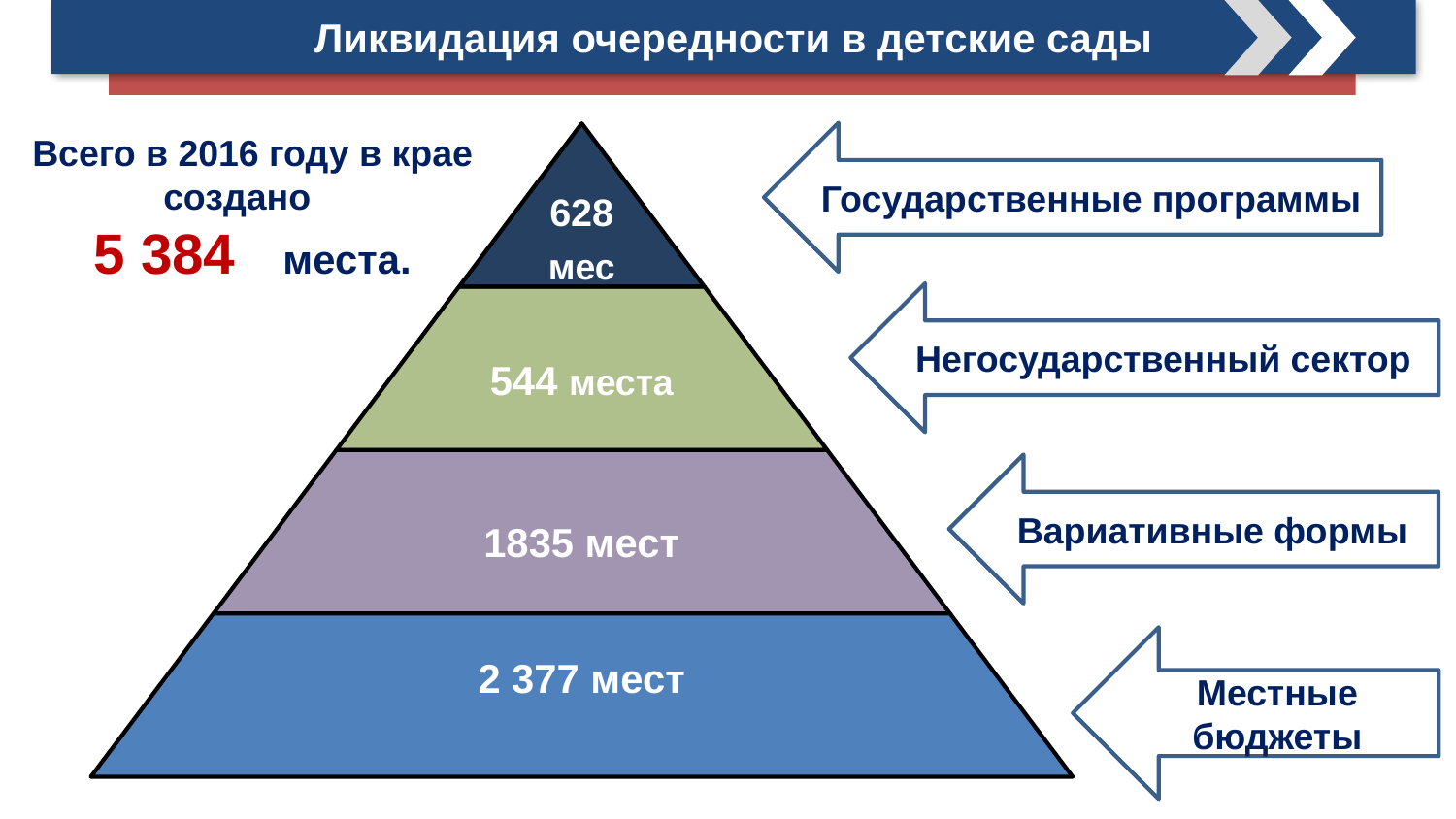

Ликвидация очередности в детские сады

 Всего в 2016 году в крае
создано
5 384   места.
Государственные программы

628
мест
544 места
1835 мест
2 377 мест

Негосударственный сектор
Вариативные формы
Местные бюджеты